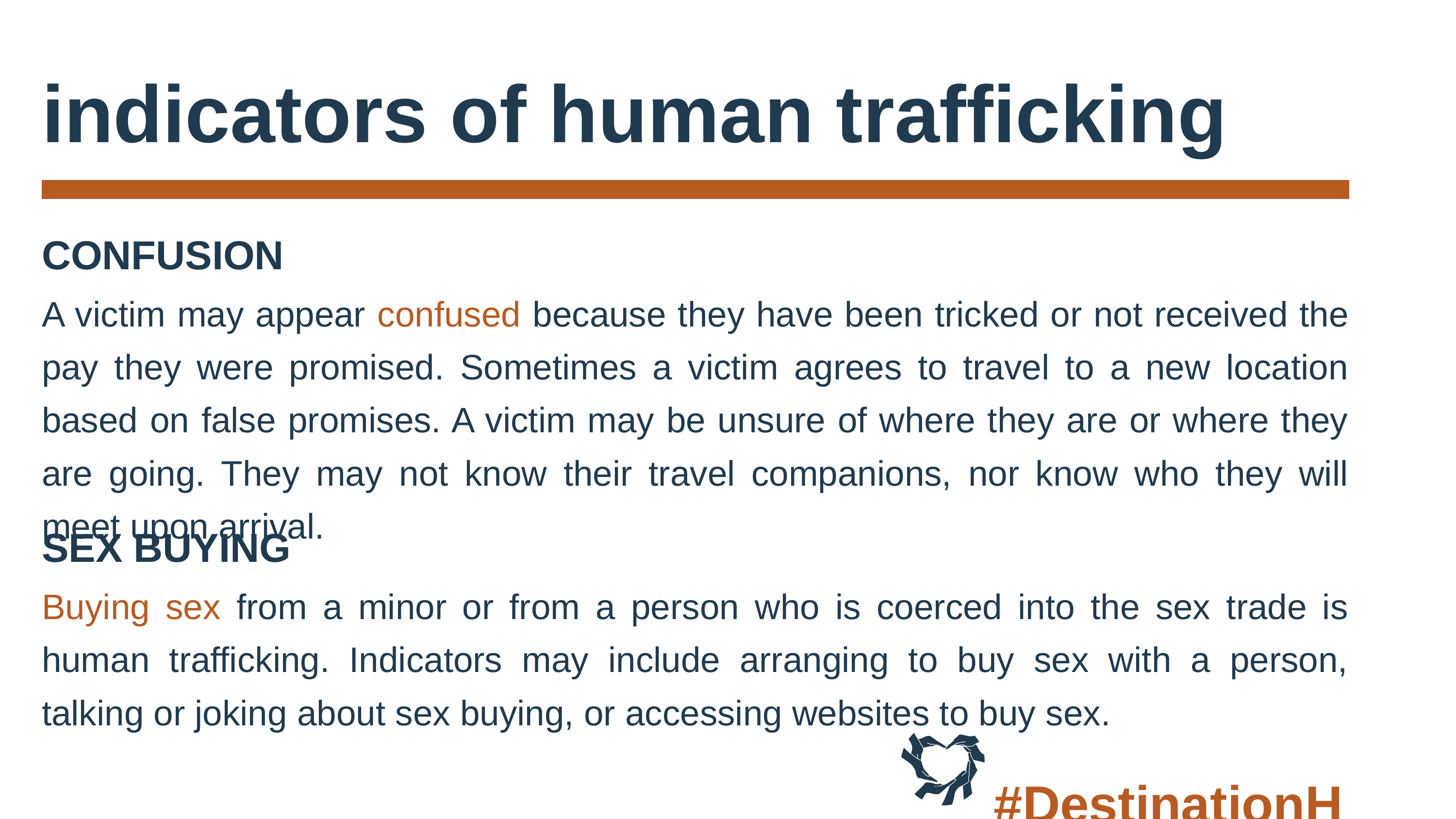

indicators of human trafficking

CONFUSION
A victim may appear confused because they have been tricked or not received the pay they were promised. Sometimes a victim agrees to travel to a new location based on false promises. A victim may be unsure of where they are or where they are going. They may not know their travel companions, nor know who they will meet upon arrival.
SEX BUYING
Buying sex from a minor or from a person who is coerced into the sex trade is human trafficking. Indicators may include arranging to buy sex with a person, talking or joking about sex buying, or accessing websites to buy sex.

#DestinationHope